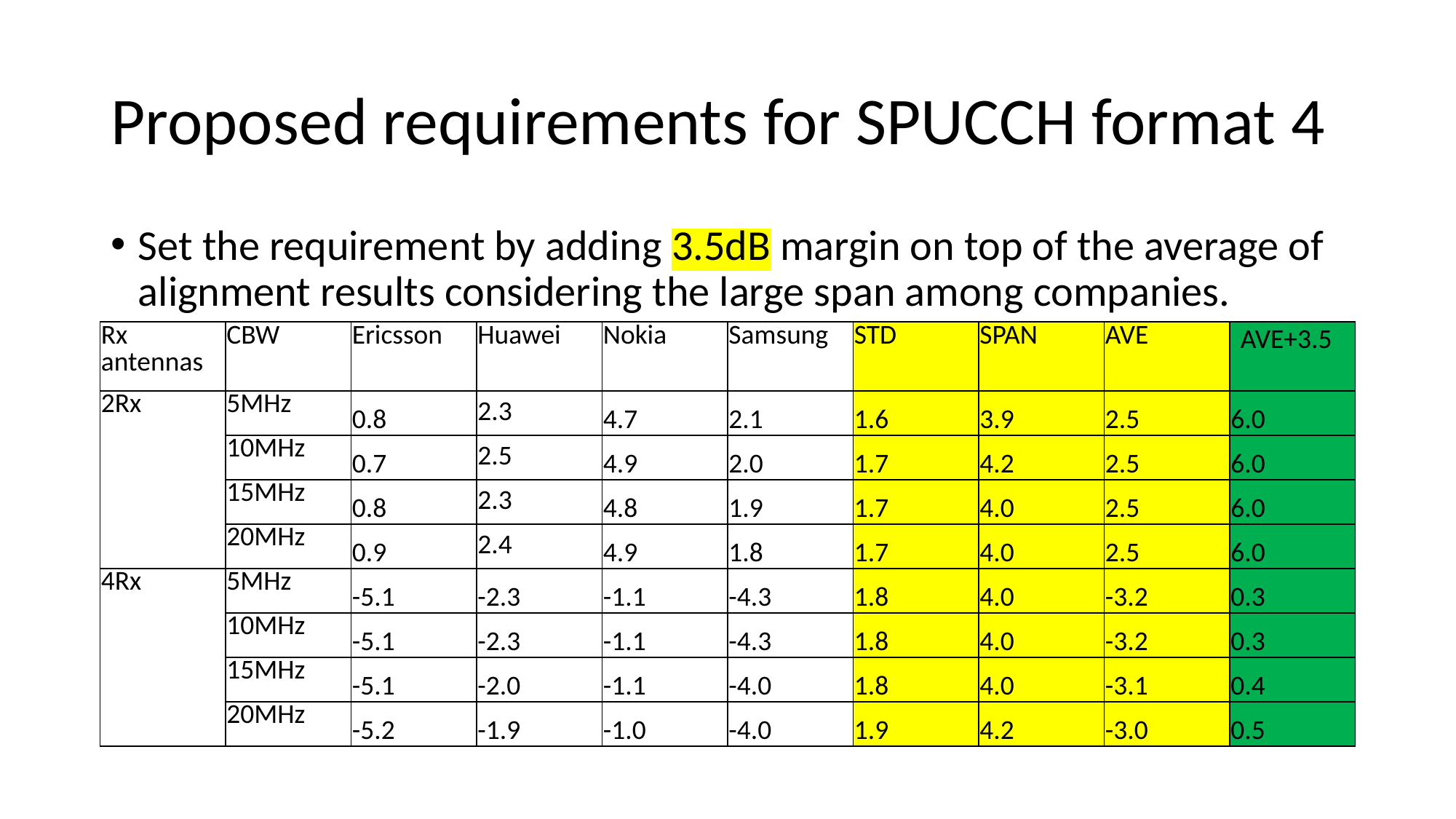

# Proposed requirements for SPUCCH format 4
Set the requirement by adding 3.5dB margin on top of the average of alignment results considering the large span among companies.
| Rx antennas | CBW | Ericsson | Huawei | Nokia | Samsung | STD | SPAN | AVE | AVE+3.5 |
| --- | --- | --- | --- | --- | --- | --- | --- | --- | --- |
| 2Rx | 5MHz | 0.8 | 2.3 | 4.7 | 2.1 | 1.6 | 3.9 | 2.5 | 6.0 |
|  | 10MHz | 0.7 | 2.5 | 4.9 | 2.0 | 1.7 | 4.2 | 2.5 | 6.0 |
|  | 15MHz | 0.8 | 2.3 | 4.8 | 1.9 | 1.7 | 4.0 | 2.5 | 6.0 |
|  | 20MHz | 0.9 | 2.4 | 4.9 | 1.8 | 1.7 | 4.0 | 2.5 | 6.0 |
| 4Rx | 5MHz | -5.1 | -2.3 | -1.1 | -4.3 | 1.8 | 4.0 | -3.2 | 0.3 |
|  | 10MHz | -5.1 | -2.3 | -1.1 | -4.3 | 1.8 | 4.0 | -3.2 | 0.3 |
|  | 15MHz | -5.1 | -2.0 | -1.1 | -4.0 | 1.8 | 4.0 | -3.1 | 0.4 |
|  | 20MHz | -5.2 | -1.9 | -1.0 | -4.0 | 1.9 | 4.2 | -3.0 | 0.5 |